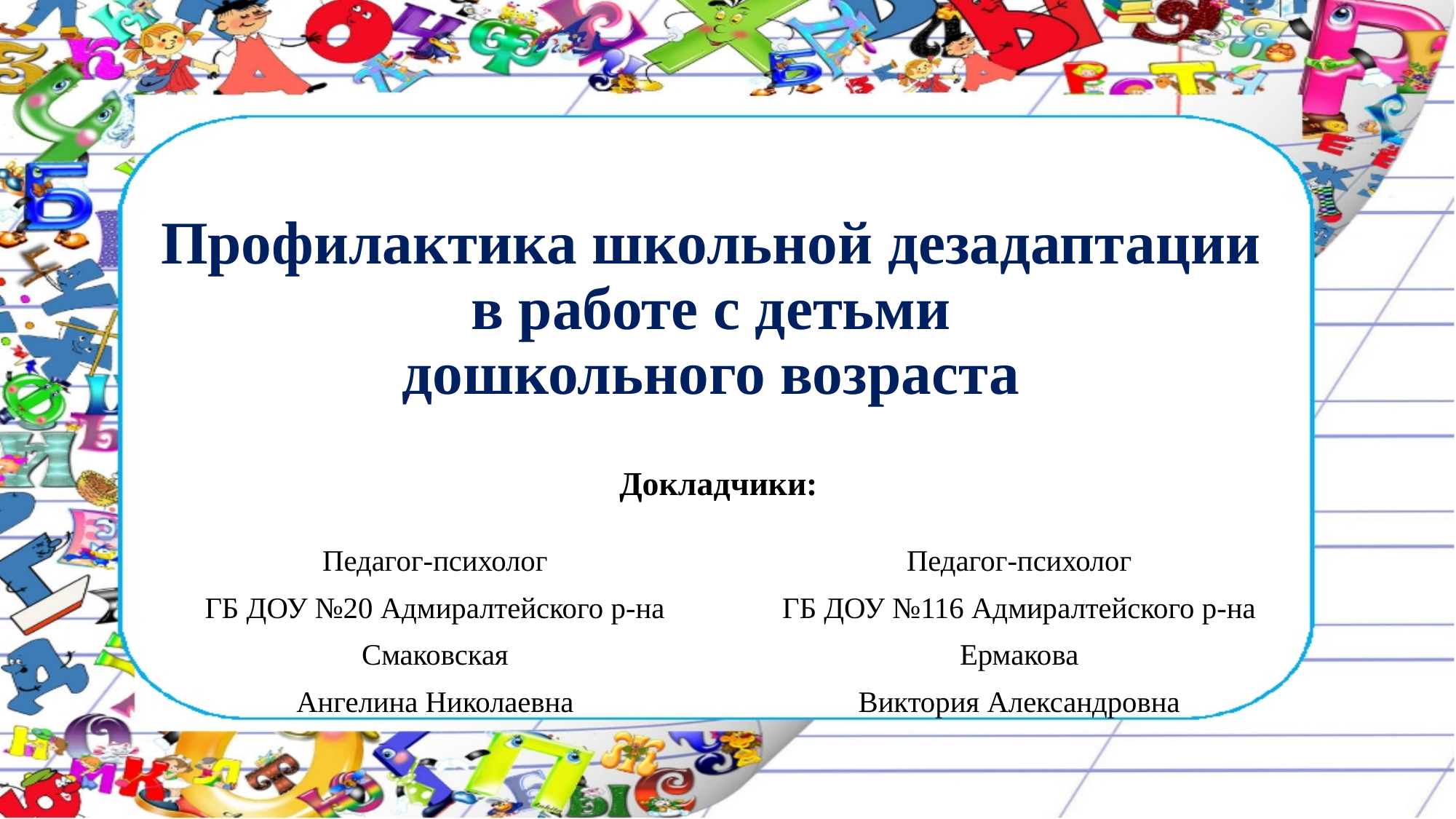

# Профилактика школьной дезадаптации в работе с детьми дошкольного возраста Докладчики:
Педагог-психолог
ГБ ДОУ №20 Адмиралтейского р-на
 Смаковская
Ангелина Николаевна

Педагог-психолог
ГБ ДОУ №116 Адмиралтейского р-на
 Ермакова
Виктория Александровна